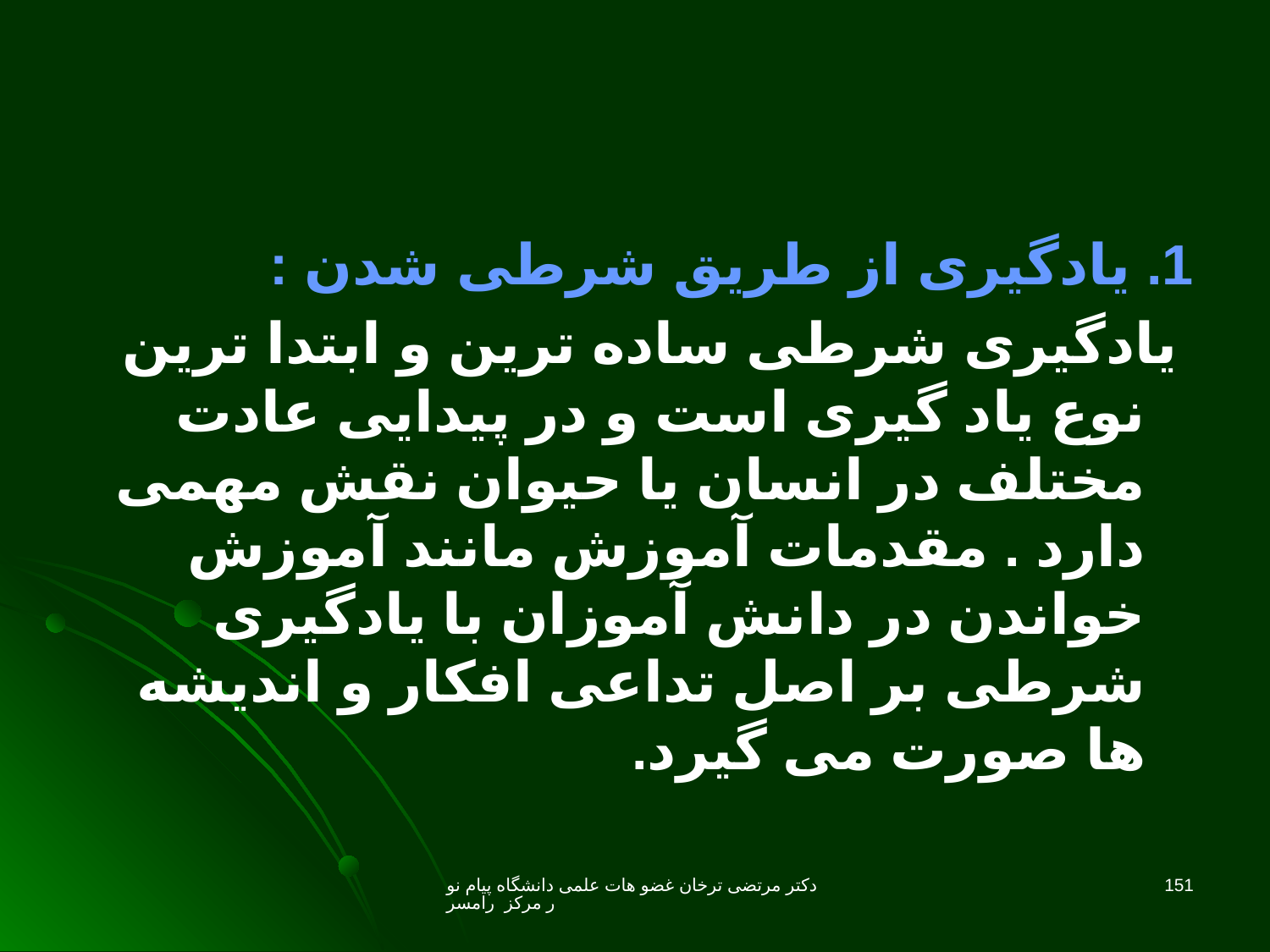

1. یادگیری از طریق شرطی شدن :
 یادگیری شرطی ساده ترین و ابتدا ترین نوع یاد گیری است و در پیدایی عادت مختلف در انسان یا حیوان نقش مهمی دارد . مقدمات آموزش مانند آموزش خواندن در دانش آموزان با یادگیری شرطی بر اصل تداعی افکار و اندیشه ها صورت می گیرد.
دکتر مرتضی ترخان غضو هات علمی دانشگاه پیام نور مرکز رامسر
151